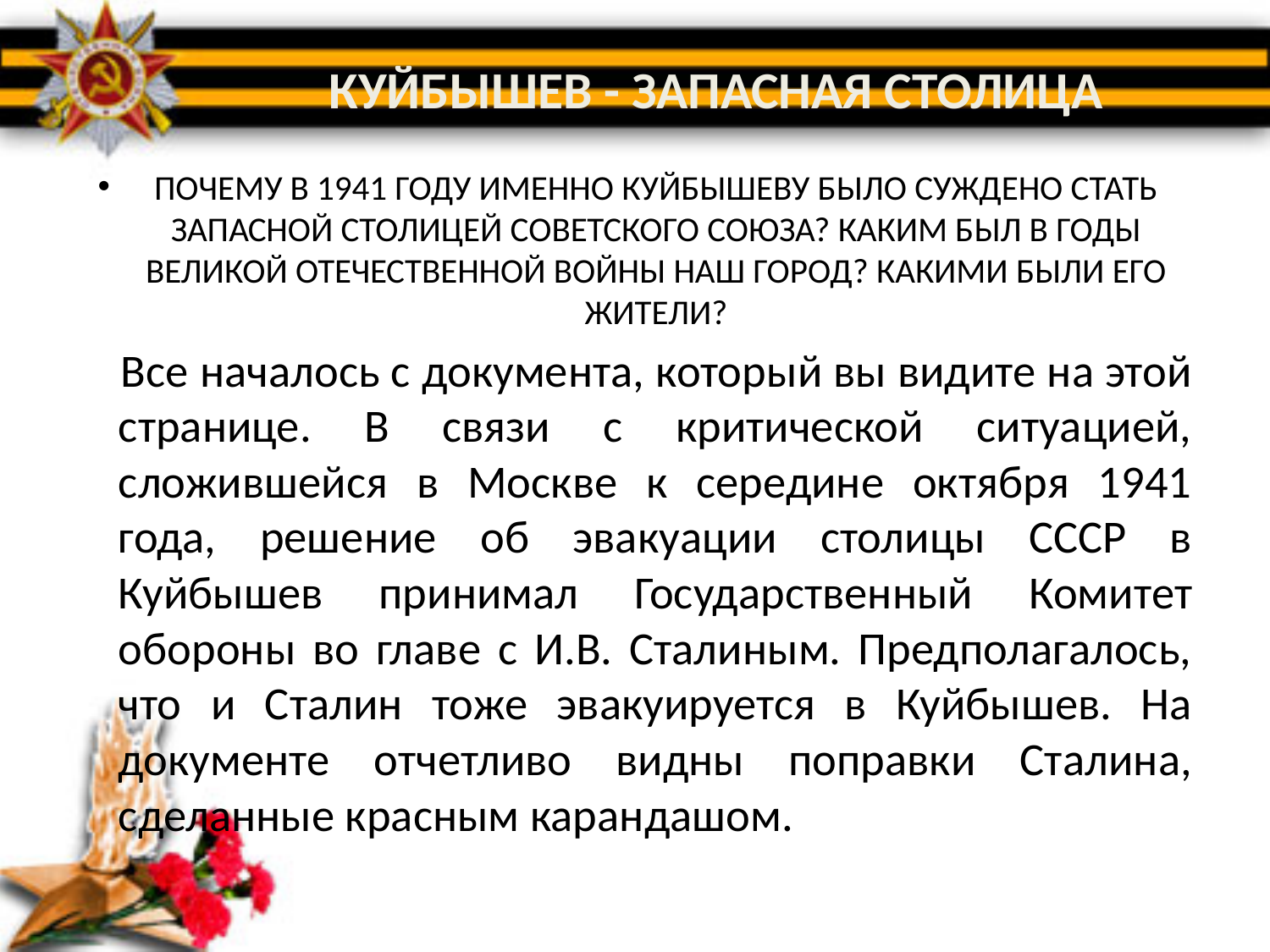

# КУЙБЫШЕВ - ЗАПАСНАЯ СТОЛИЦА
ПОЧЕМУ В 1941 ГОДУ ИМЕННО КУЙБЫШЕВУ БЫЛО СУЖДЕНО СТАТЬ ЗАПАСНОЙ СТОЛИЦЕЙ СОВЕТСКОГО СОЮЗА? КАКИМ БЫЛ В ГОДЫ ВЕЛИКОЙ ОТЕЧЕСТВЕННОЙ ВОЙНЫ НАШ ГОРОД? КАКИМИ БЫЛИ ЕГО ЖИТЕЛИ?
    Все началось с документа, который вы видите на этой странице. В связи с критической ситуацией, сложившейся в Москве к середине октября 1941 года, решение об эвакуации столицы СССР в Куйбышев принимал Государственный Комитет обороны во главе с И.В. Сталиным. Предполагалось, что и Сталин тоже эвакуируется в Куйбышев. На документе отчетливо видны поправки Сталина, сделанные красным карандашом.